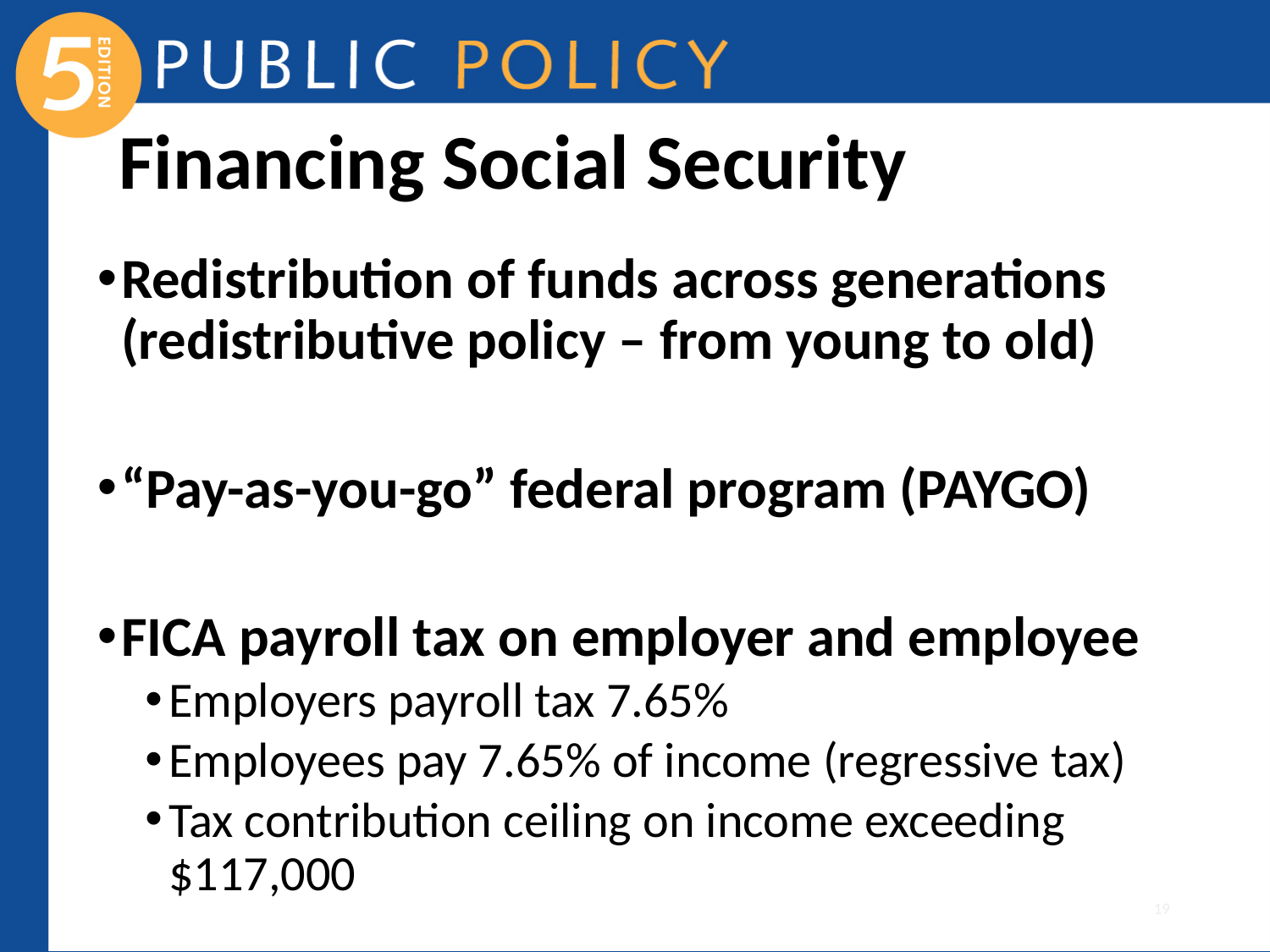

# Financing Social Security
Redistribution of funds across generations (redistributive policy – from young to old)

“Pay-as-you-go” federal program (PAYGO)

FICA payroll tax on employer and employee
Employers payroll tax 7.65%
Employees pay 7.65% of income (regressive tax)
Tax contribution ceiling on income exceeding $117,000

19